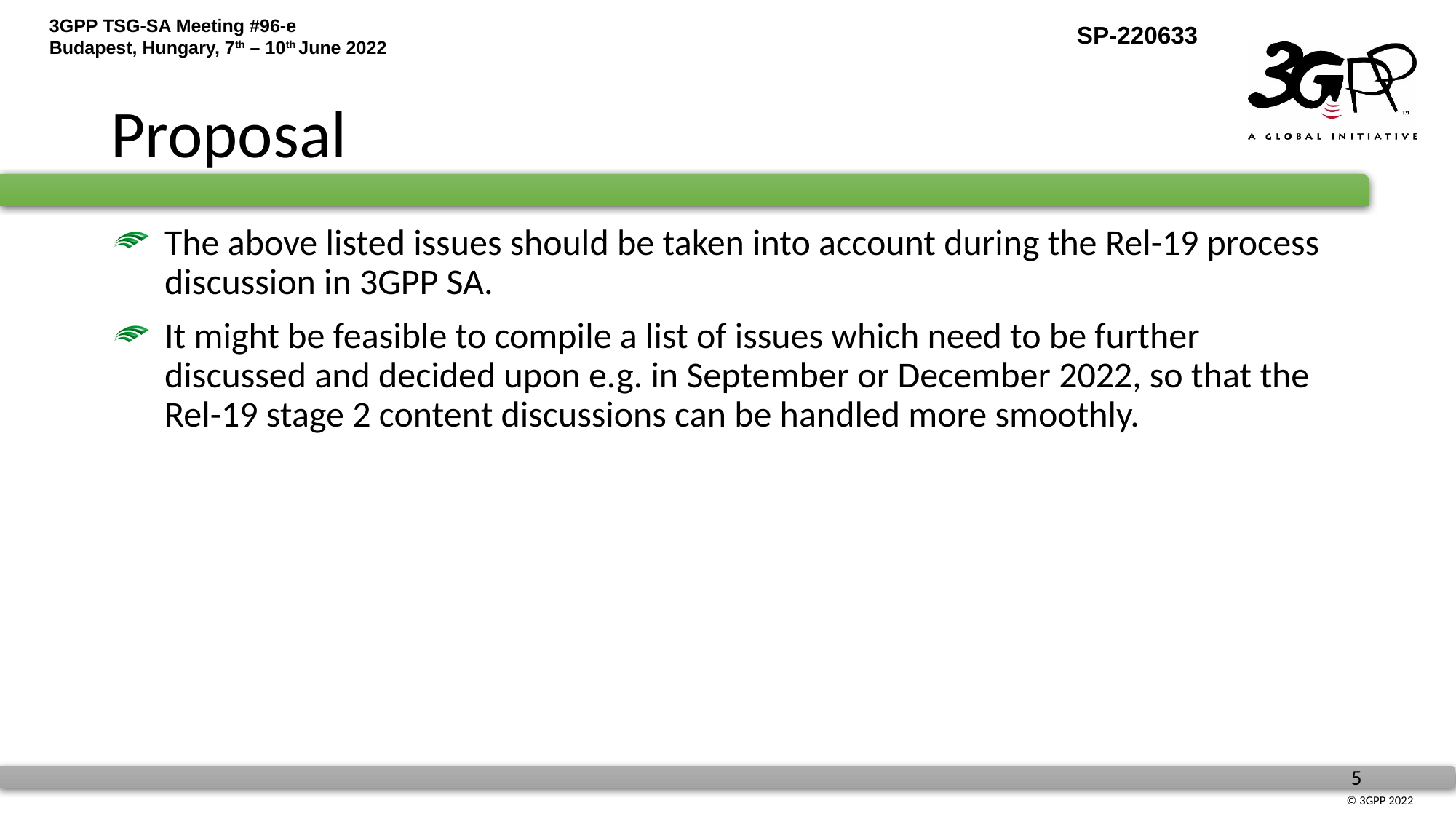

# Proposal
The above listed issues should be taken into account during the Rel-19 process discussion in 3GPP SA.
It might be feasible to compile a list of issues which need to be further discussed and decided upon e.g. in September or December 2022, so that the Rel-19 stage 2 content discussions can be handled more smoothly.